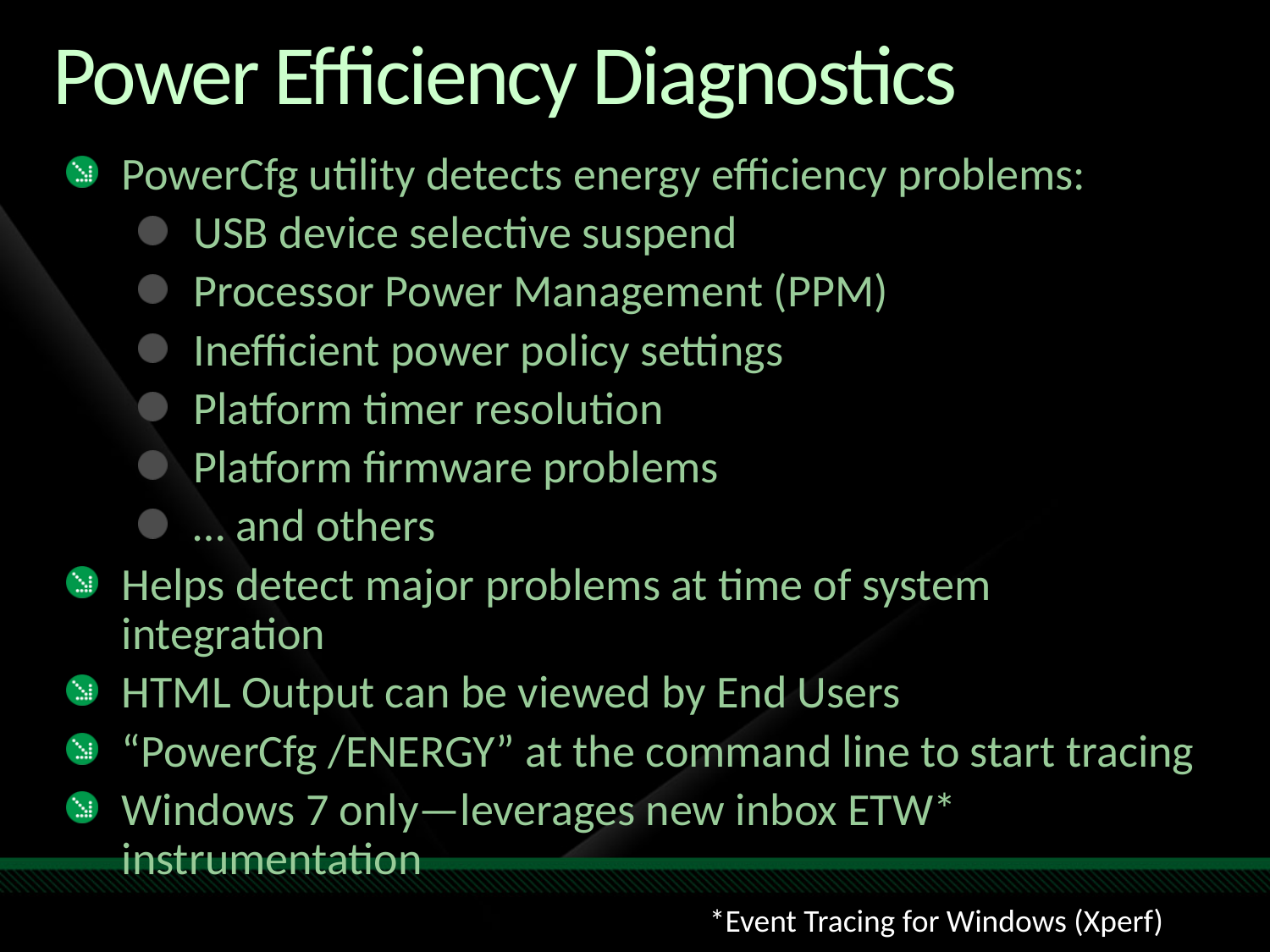

# Power Efficiency Diagnostics
PowerCfg utility detects energy efficiency problems:
USB device selective suspend
Processor Power Management (PPM)
Inefficient power policy settings
Platform timer resolution
Platform firmware problems
… and others
Helps detect major problems at time of system integration
HTML Output can be viewed by End Users
“PowerCfg /ENERGY” at the command line to start tracing
Windows 7 only—leverages new inbox ETW* instrumentation
*Event Tracing for Windows (Xperf)